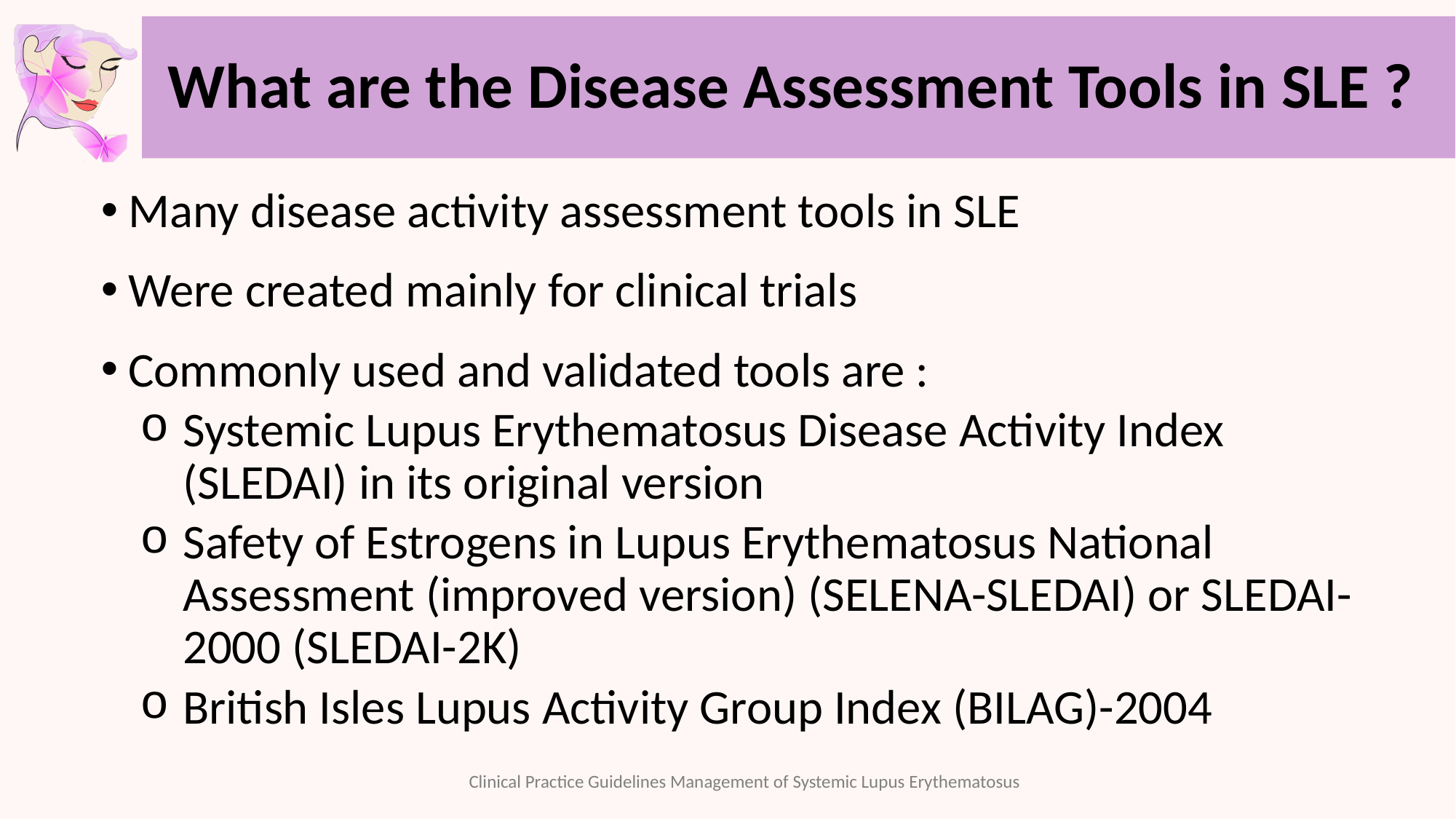

# What are the Disease Assessment Tools in SLE ?
Many disease activity assessment tools in SLE
Were created mainly for clinical trials
Commonly used and validated tools are :
Systemic Lupus Erythematosus Disease Activity Index (SLEDAI) in its original version
Safety of Estrogens in Lupus Erythematosus National Assessment (improved version) (SELENA-SLEDAI) or SLEDAI-2000 (SLEDAI-2K)
British Isles Lupus Activity Group Index (BILAG)-2004